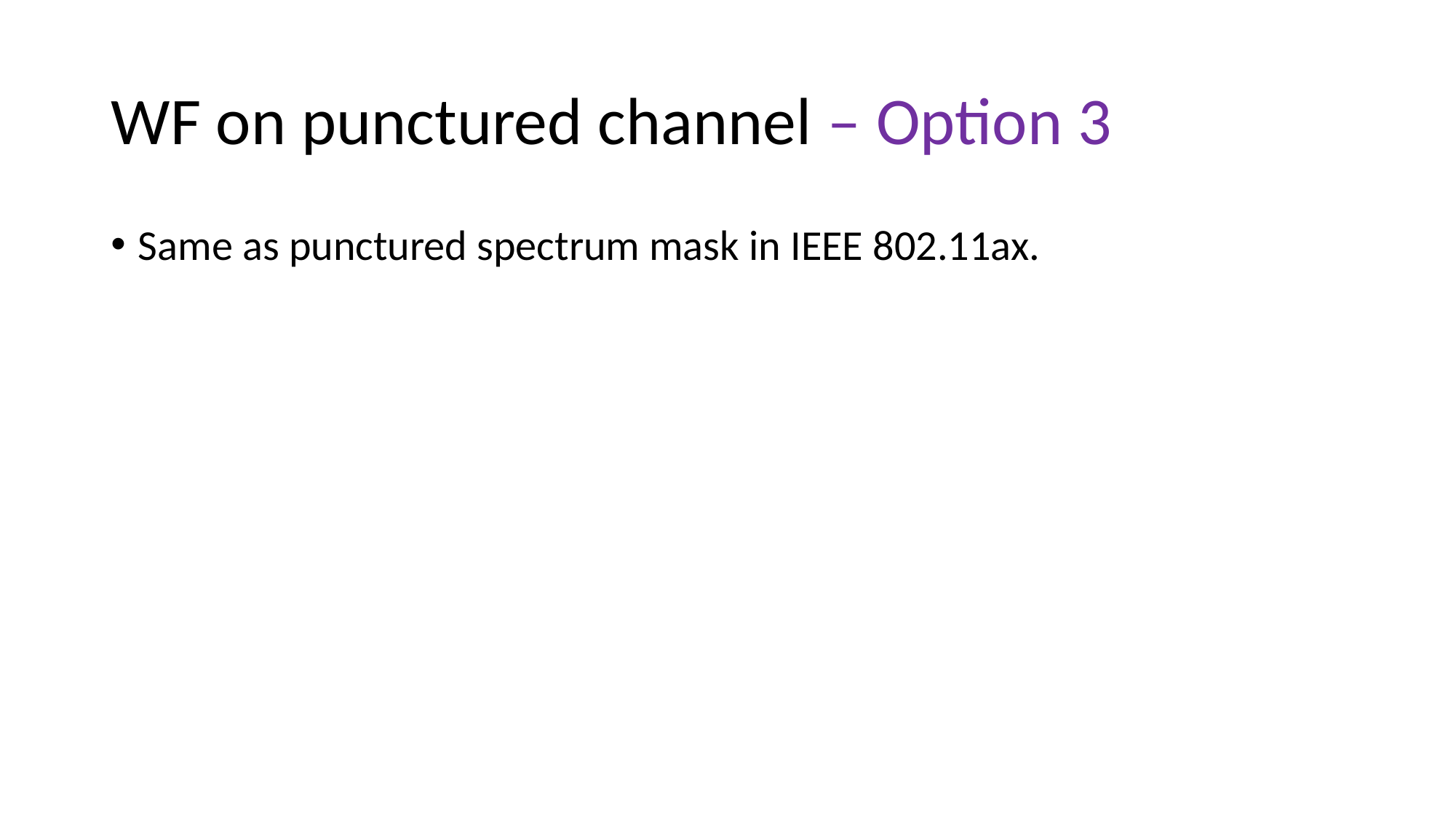

# WF on punctured channel – Option 3
Same as punctured spectrum mask in IEEE 802.11ax.